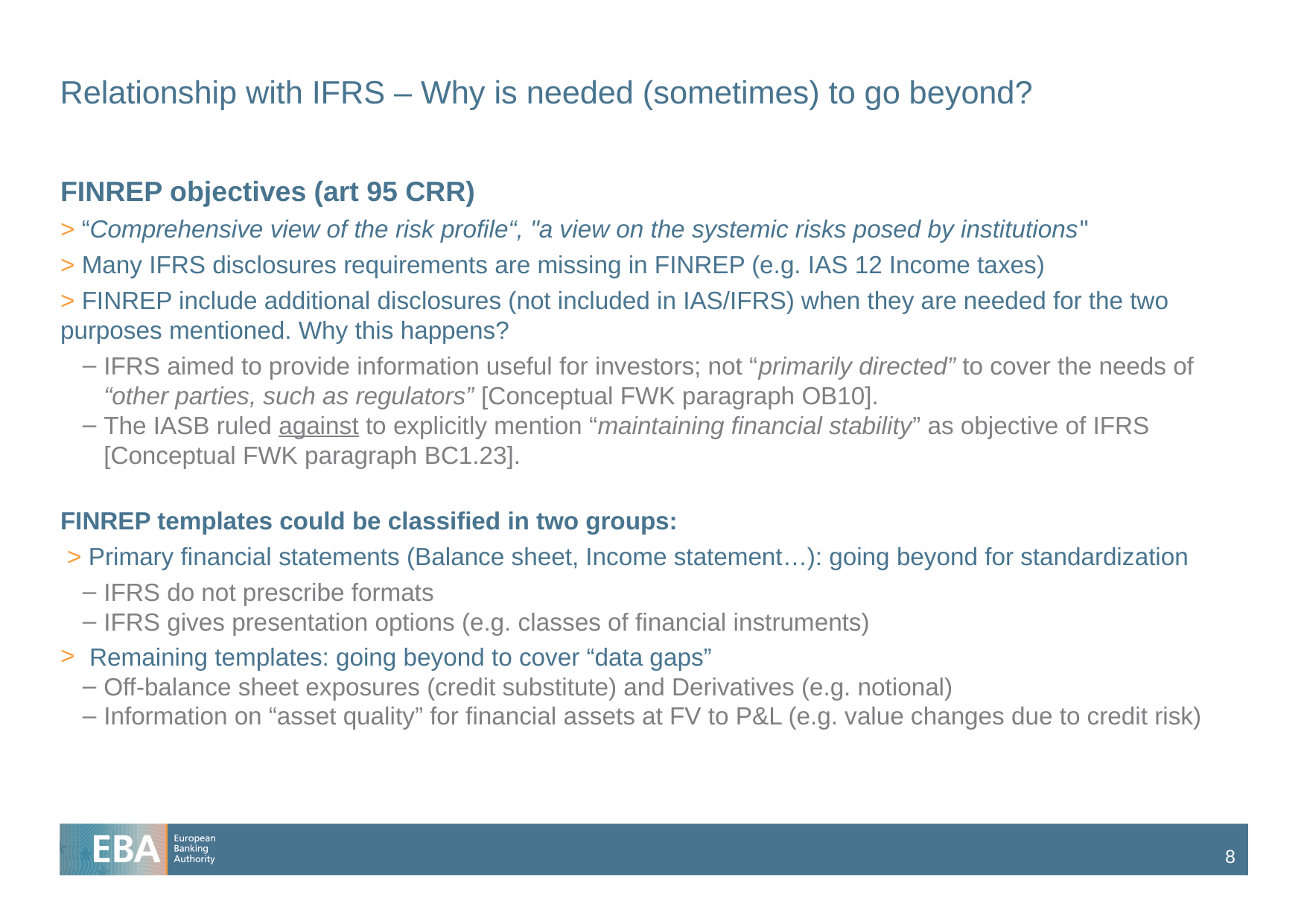

# Relationship with IFRS – Why is needed (sometimes) to go beyond?
FINREP objectives (art 95 CRR)
> “Comprehensive view of the risk profile“, "a view on the systemic risks posed by institutions"
> Many IFRS disclosures requirements are missing in FINREP (e.g. IAS 12 Income taxes)
> FINREP include additional disclosures (not included in IAS/IFRS) when they are needed for the two purposes mentioned. Why this happens?
IFRS aimed to provide information useful for investors; not “primarily directed” to cover the needs of “other parties, such as regulators” [Conceptual FWK paragraph OB10].
The IASB ruled against to explicitly mention “maintaining financial stability” as objective of IFRS [Conceptual FWK paragraph BC1.23].

FINREP templates could be classified in two groups:
 > Primary financial statements (Balance sheet, Income statement…): going beyond for standardization
IFRS do not prescribe formats
IFRS gives presentation options (e.g. classes of financial instruments)
 Remaining templates: going beyond to cover “data gaps”
Off-balance sheet exposures (credit substitute) and Derivatives (e.g. notional)
Information on “asset quality” for financial assets at FV to P&L (e.g. value changes due to credit risk)